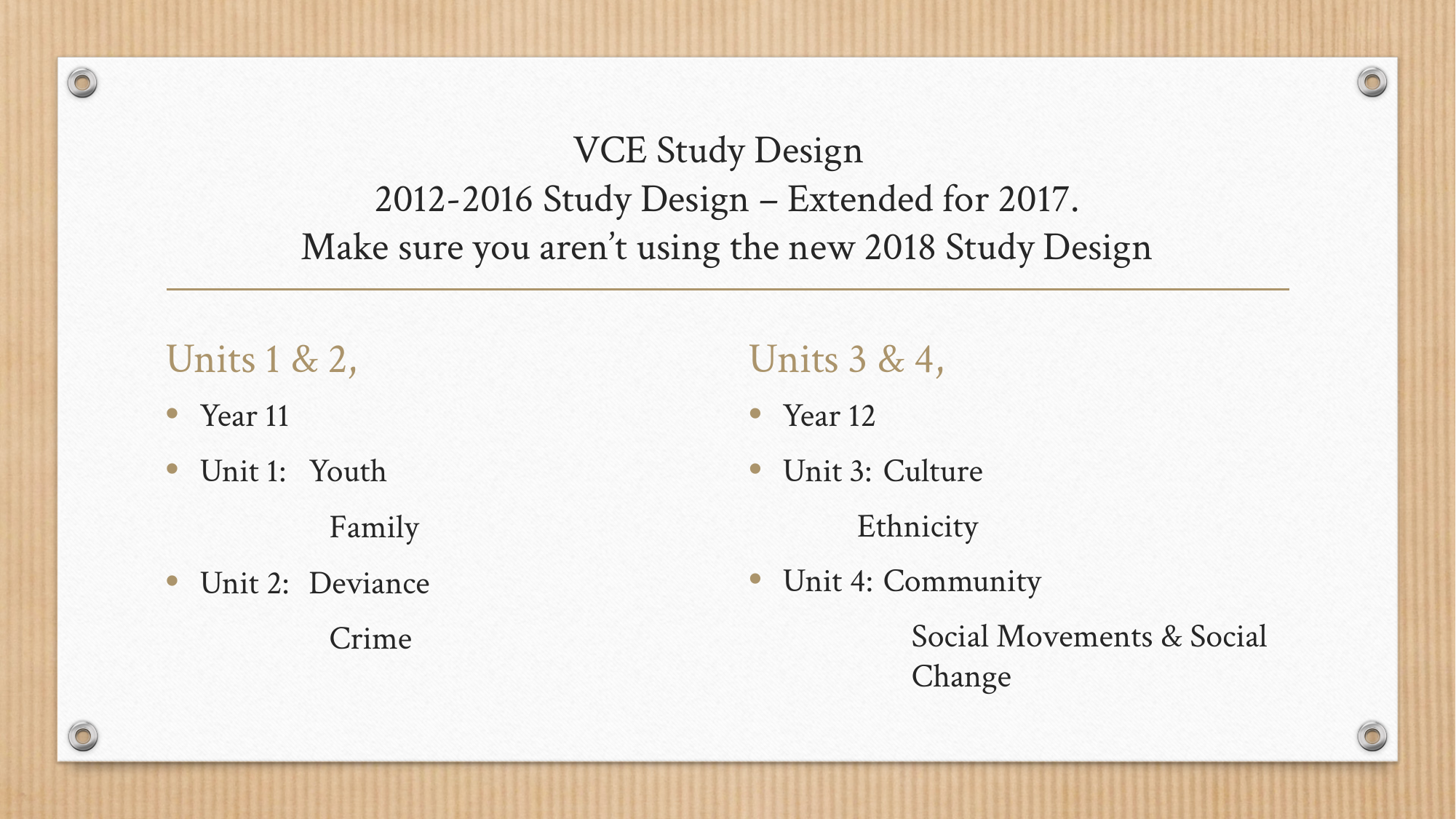

# VCE Study Design 2012-2016 Study Design – Extended for 2017. Make sure you aren’t using the new 2018 Study Design
Units 1 & 2,
Units 3 & 4,
Year 11
Unit 1: 	Youth
Family
Unit 2:	Deviance
Crime
Year 12
Unit 3:	Culture
	Ethnicity
Unit 4:	Community
Social Movements & Social Change